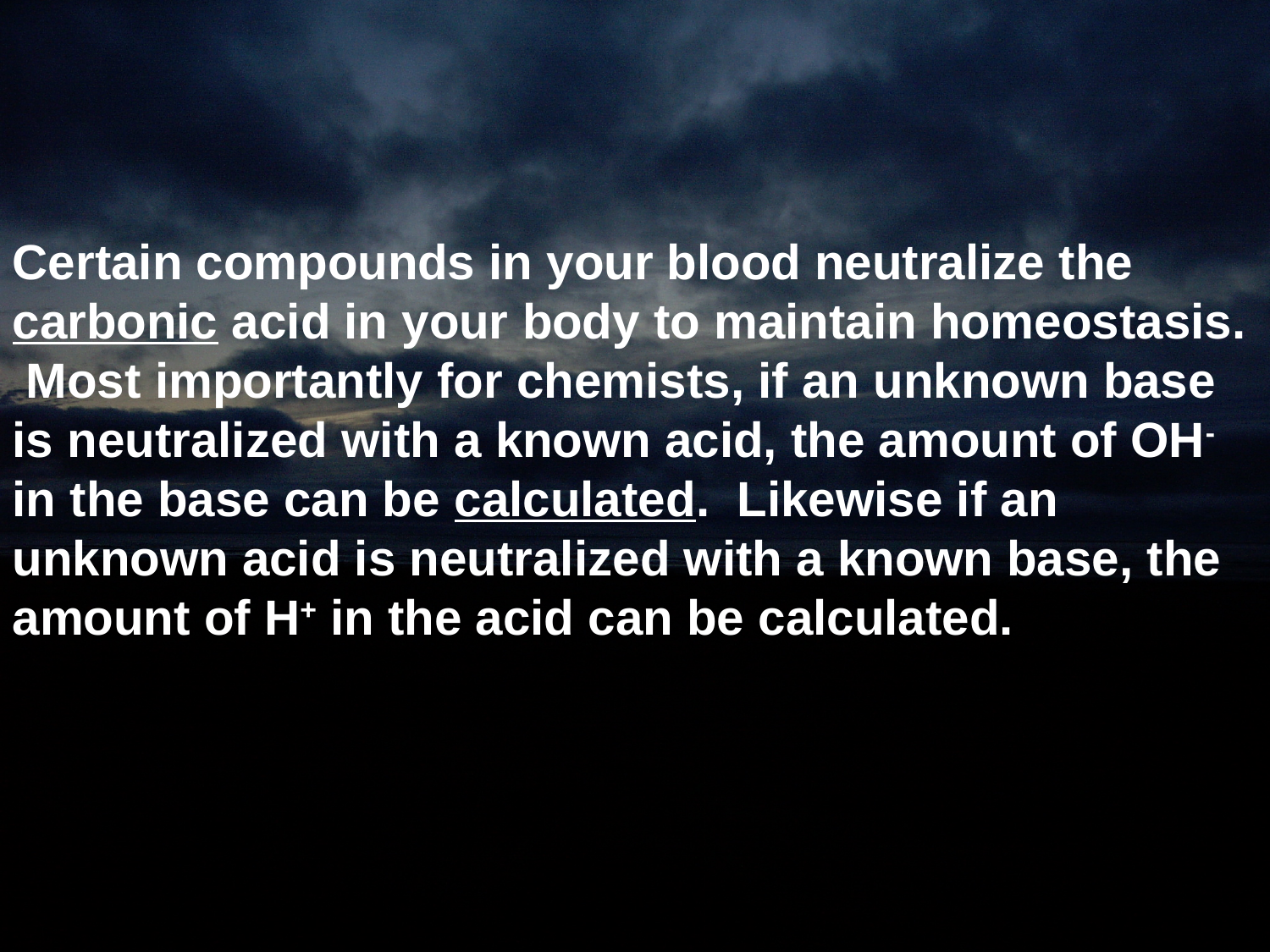

Certain compounds in your blood neutralize the carbonic acid in your body to maintain homeostasis.  Most importantly for chemists, if an unknown base is neutralized with a known acid, the amount of OH- in the base can be calculated.  Likewise if an unknown acid is neutralized with a known base, the amount of H+ in the acid can be calculated.